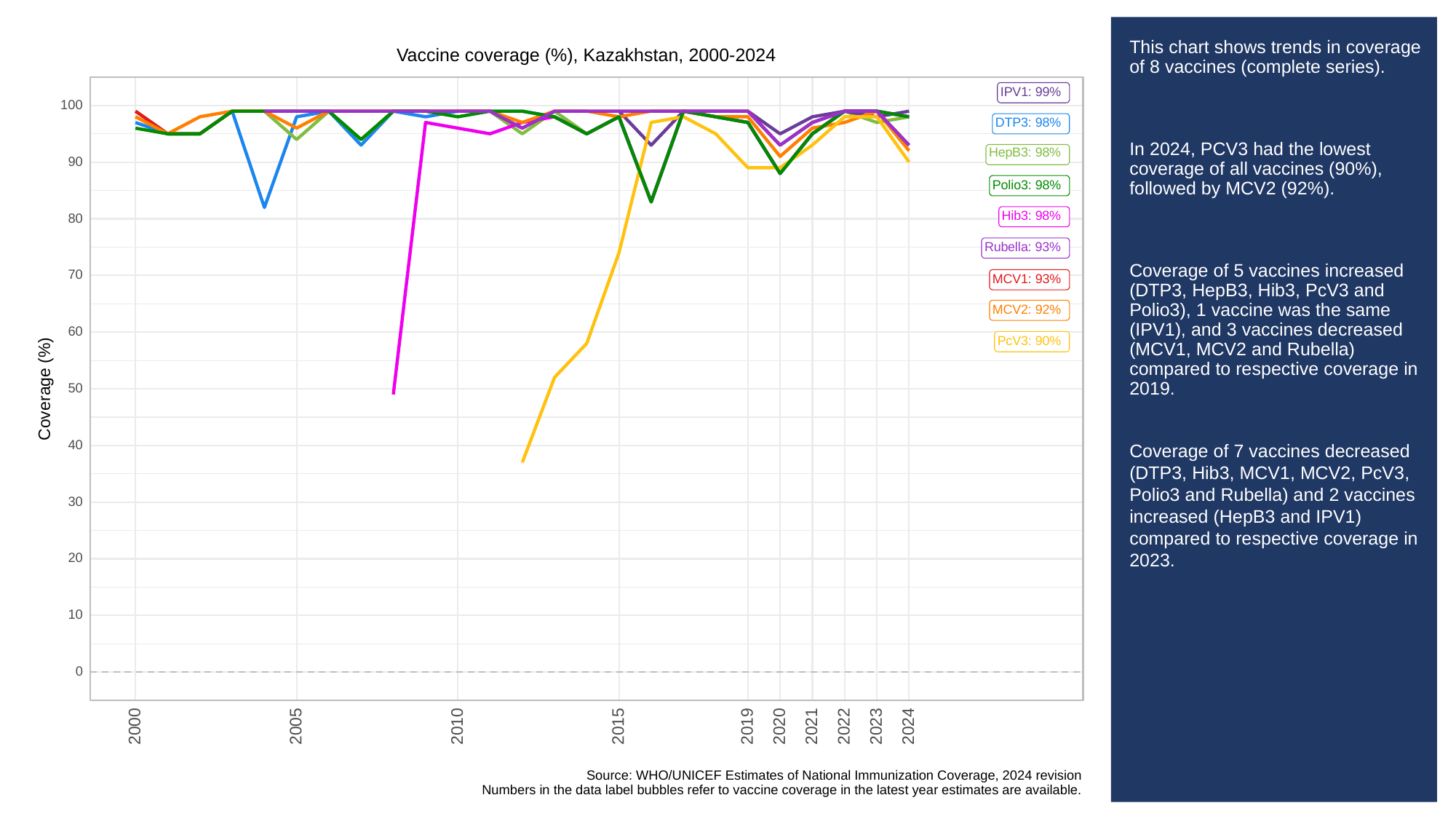

# This chart shows trends in coverage of 8 vaccines (complete series).

In 2024, PCV3 had the lowest coverage of all vaccines (90%), followed by MCV2 (92%).

Coverage of 5 vaccines increased (DTP3, HepB3, Hib3, PcV3 and Polio3), 1 vaccine was the same (IPV1), and 3 vaccines decreased (MCV1, MCV2 and Rubella) compared to respective coverage in 2019.

Coverage of 7 vaccines decreased (DTP3, Hib3, MCV1, MCV2, PcV3, Polio3 and Rubella) and 2 vaccines increased (HepB3 and IPV1) compared to respective coverage in 2023.

Vaccine coverage (%), Kazakhstan, 2000-2024

IPV1: 99%

100

DTP3: 98%

HepB3: 98%

90

Polio3: 98%

Hib3: 98%
80

Rubella: 93%

70
MCV1: 93%

MCV2: 92%
60

PcV3: 90%

Coverage (%)
50

40

30

20

10

0

2023
2000
2005
2010
2015
2019
2020
2021
2022
2024
Source: WHO/UNICEF Estimates of National Immunization Coverage, 2024 revision
Numbers in the data label bubbles refer to vaccine coverage in the latest year estimates are available.